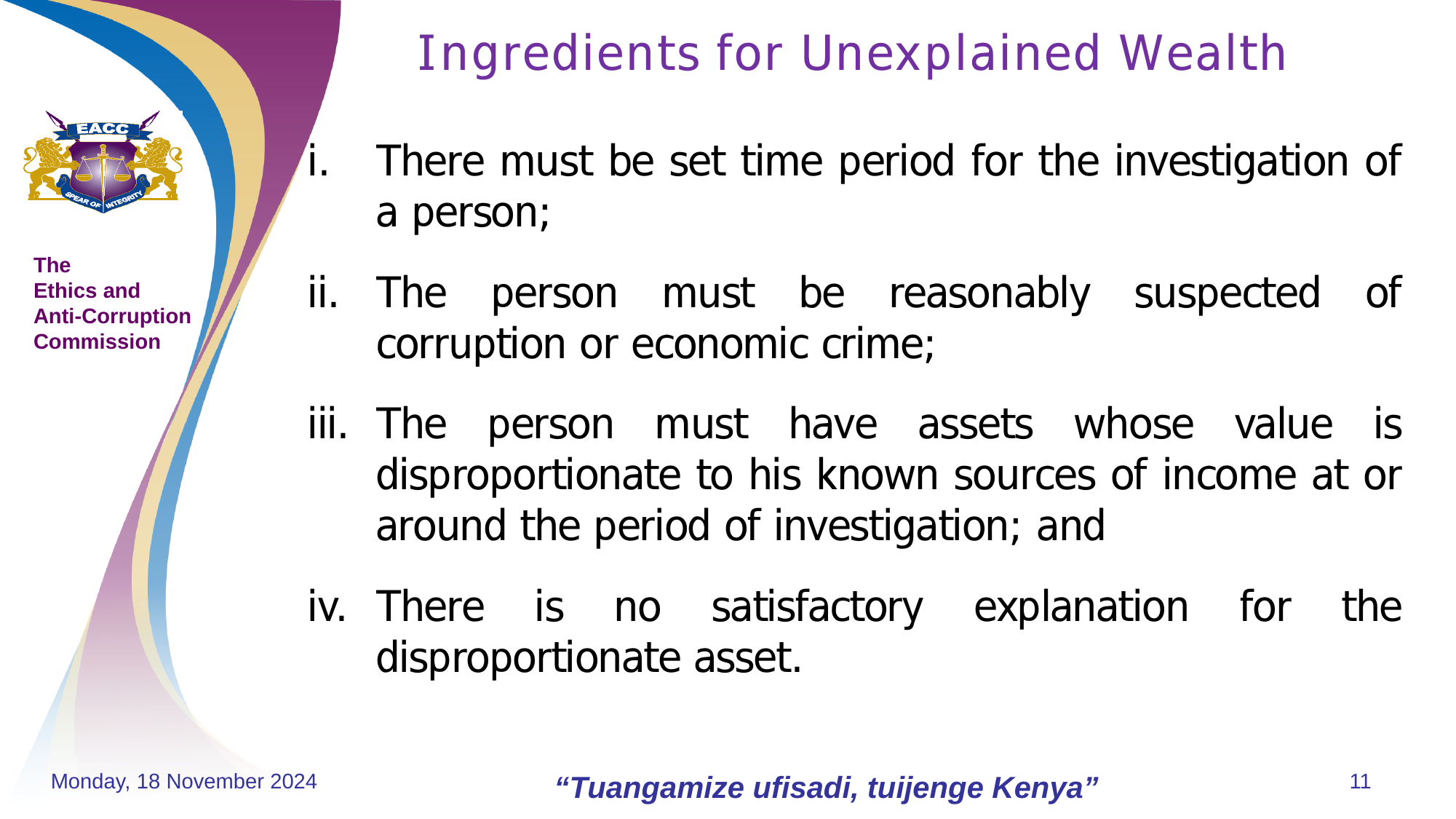

# Ingredients for Unexplained Wealth

There must be set time period for the investigation of a person;

The person must be reasonably suspected of corruption or economic crime;

The person must have assets whose value is disproportionate to his known sources of income at or around the period of investigation; and

There is no satisfactory explanation for the disproportionate asset.
Monday, 18 November 2024
“Tuangamize ufisadi, tuijenge Kenya”
11